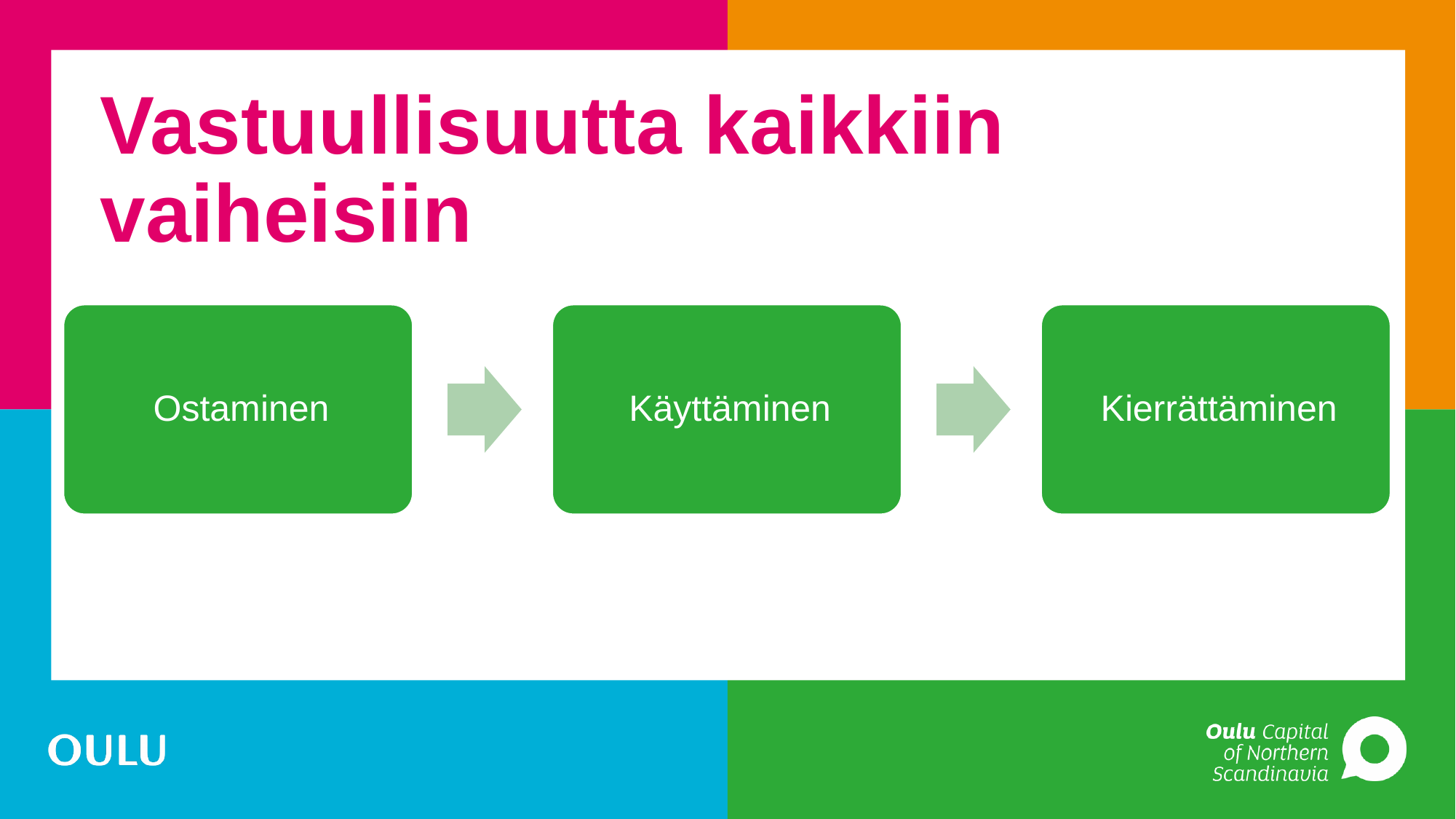

# Vastuullisuutta kaikkiin vaiheisiin
Ostaminen

Käyttäminen

Kierrättäminen